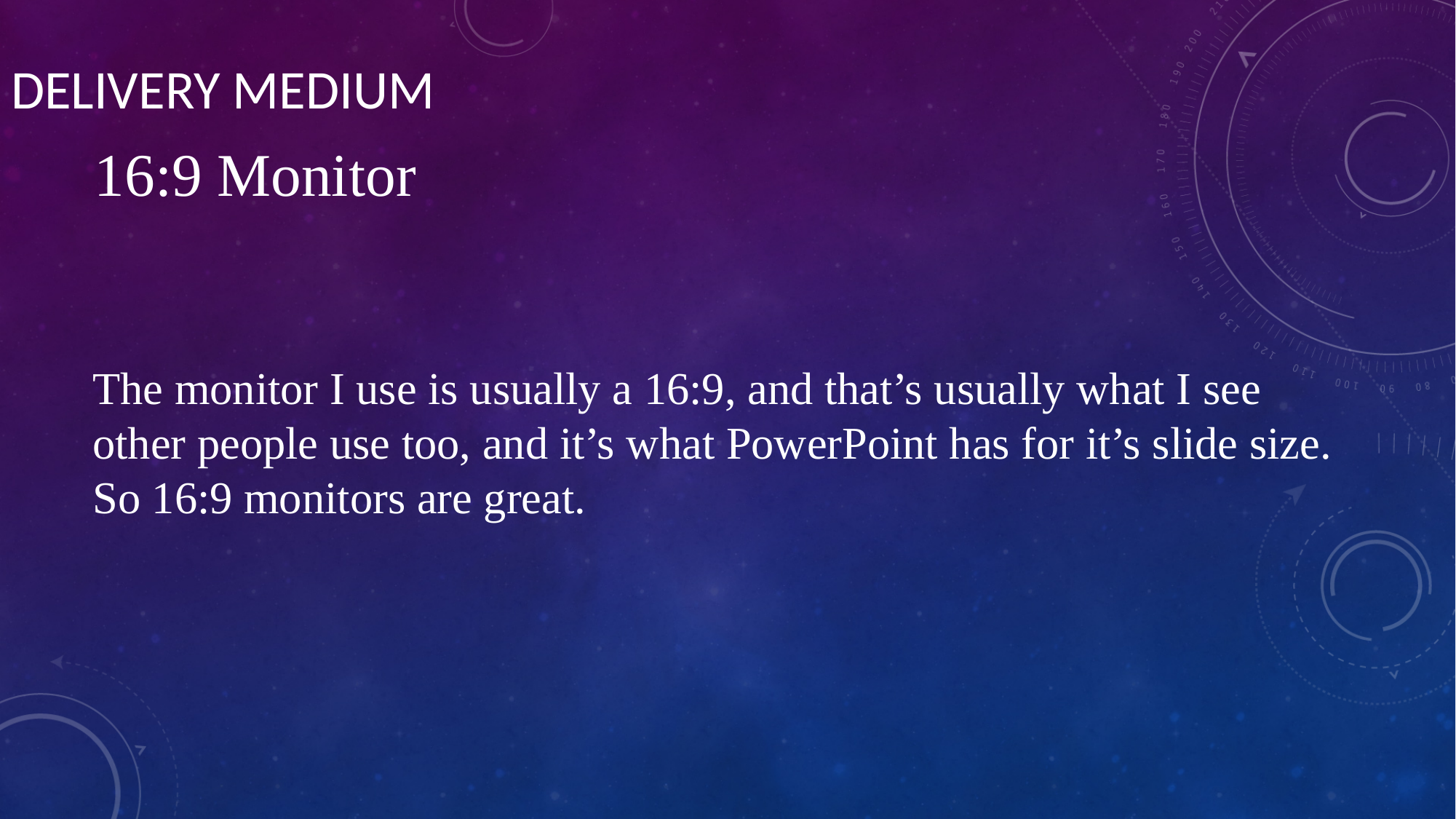

# Delivery Medium
16:9 Monitor

The monitor I use is usually a 16:9, and that’s usually what I see other people use too, and it’s what PowerPoint has for it’s slide size.
So 16:9 monitors are great.